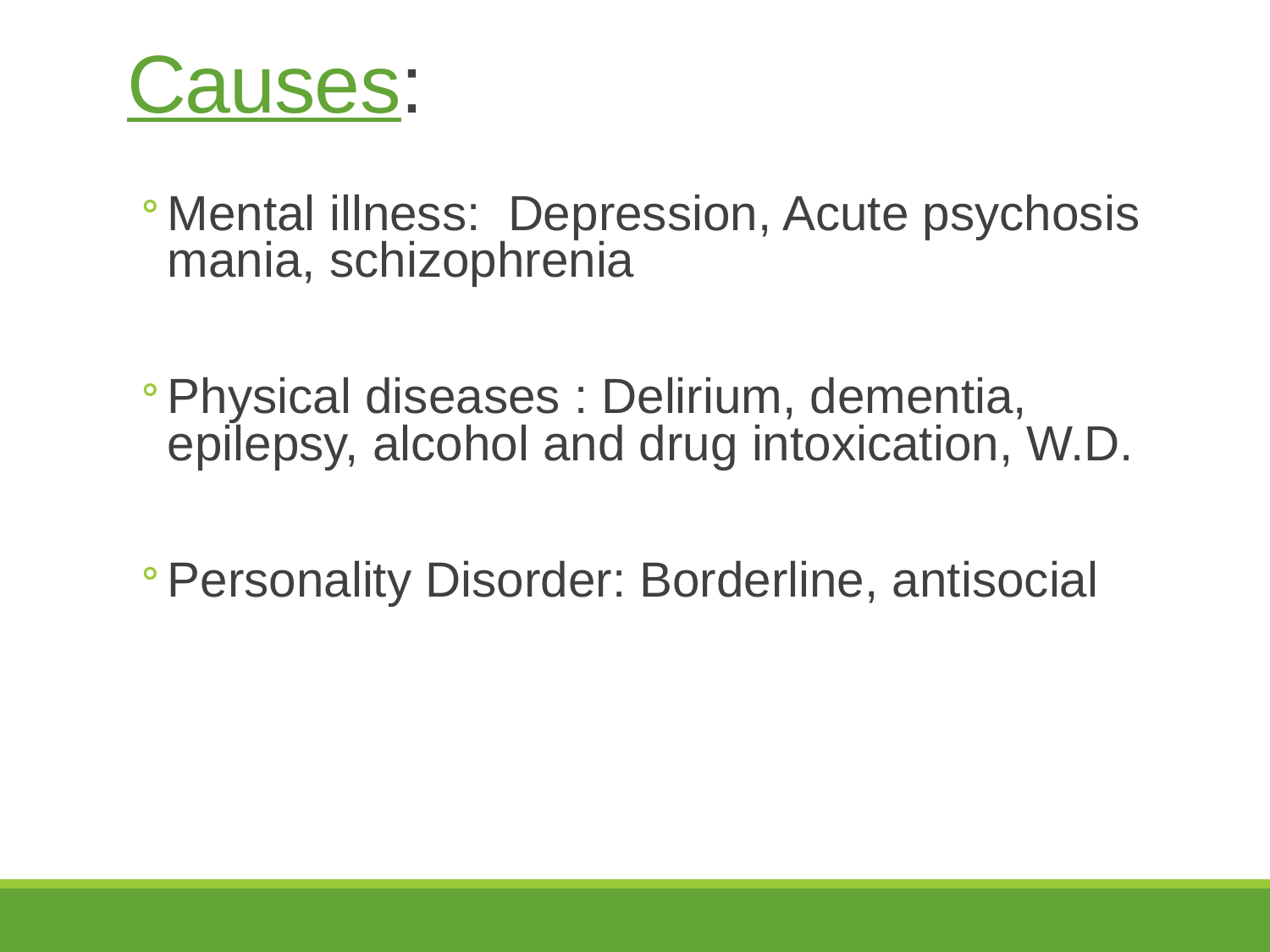

# Causes:
Mental illness:  Depression, Acute psychosis mania, schizophrenia

Physical diseases : Delirium, dementia, epilepsy, alcohol and drug intoxication, W.D.

Personality Disorder: Borderline, antisocial